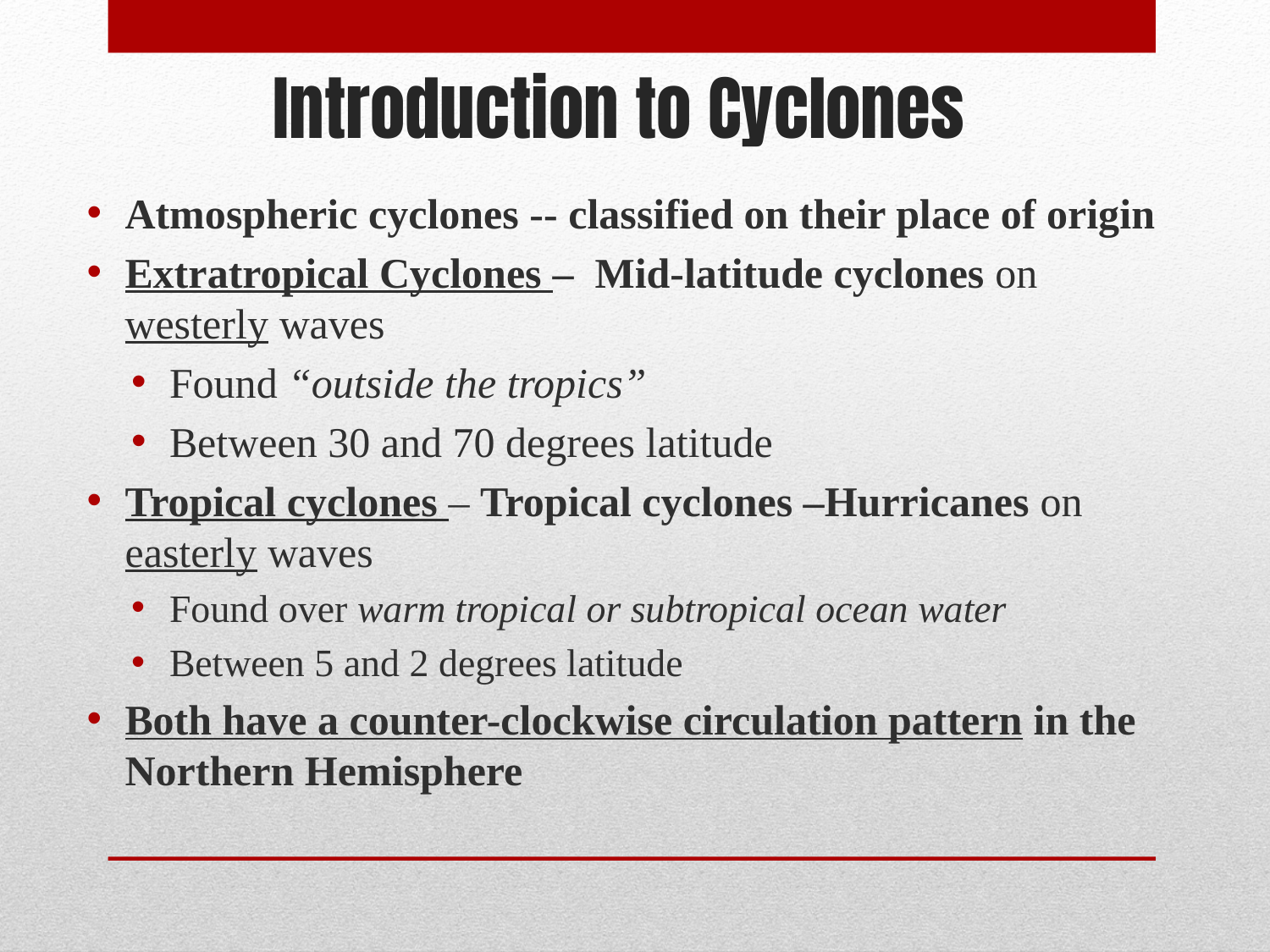

Introduction to Cyclones
Atmospheric cyclones -- classified on their place of origin
Extratropical Cyclones –  Mid-latitude cyclones on westerly waves
Found “outside the tropics”
Between 30 and 70 degrees latitude
Tropical cyclones – Tropical cyclones –Hurricanes on easterly waves
Found over warm tropical or subtropical ocean water
Between 5 and 2 degrees latitude
Both have a counter-clockwise circulation pattern in the Northern Hemisphere